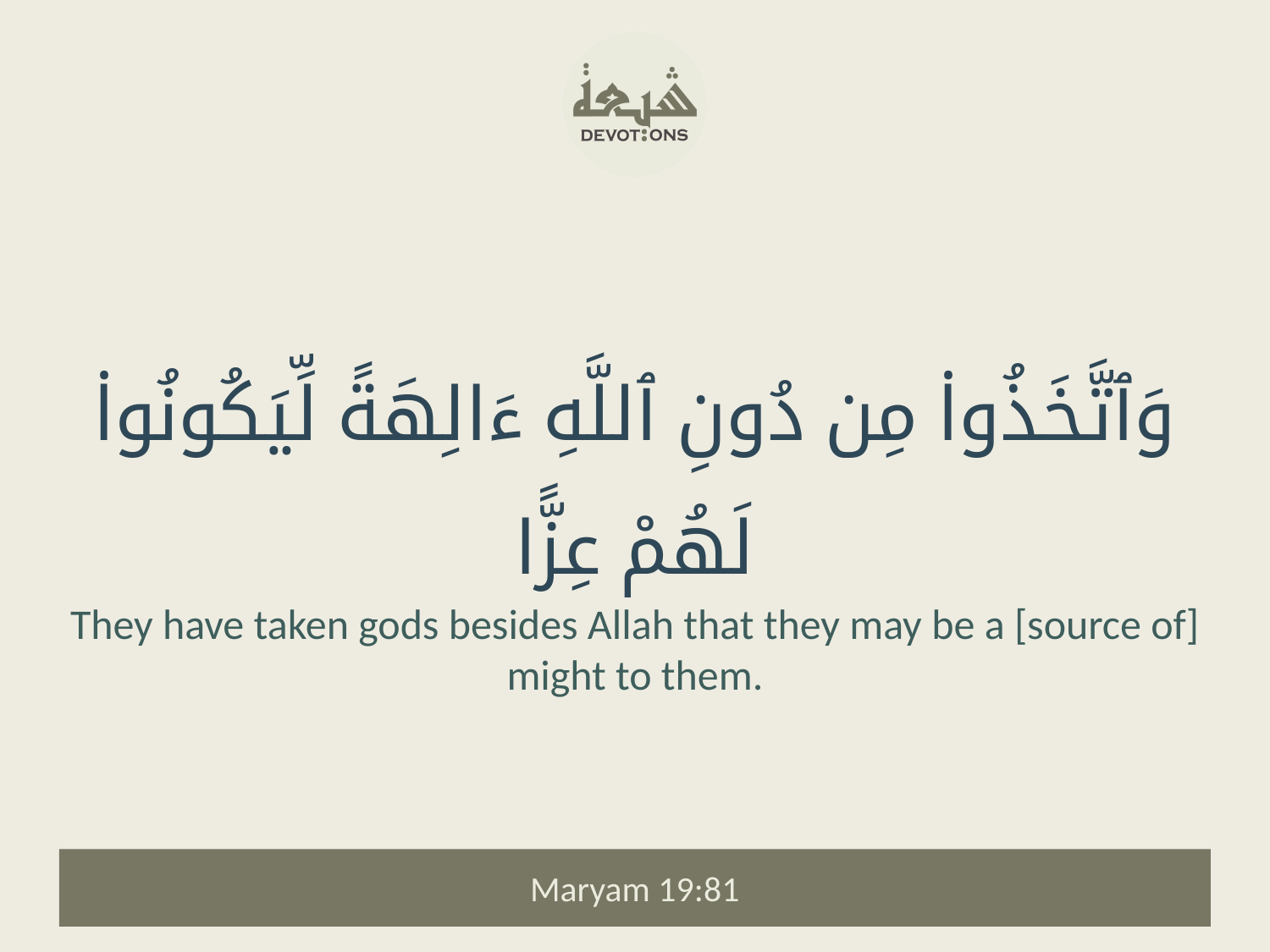

وَٱتَّخَذُوا۟ مِن دُونِ ٱللَّهِ ءَالِهَةً لِّيَكُونُوا۟ لَهُمْ عِزًّا
They have taken gods besides Allah that they may be a [source of] might to them.
Maryam 19:81